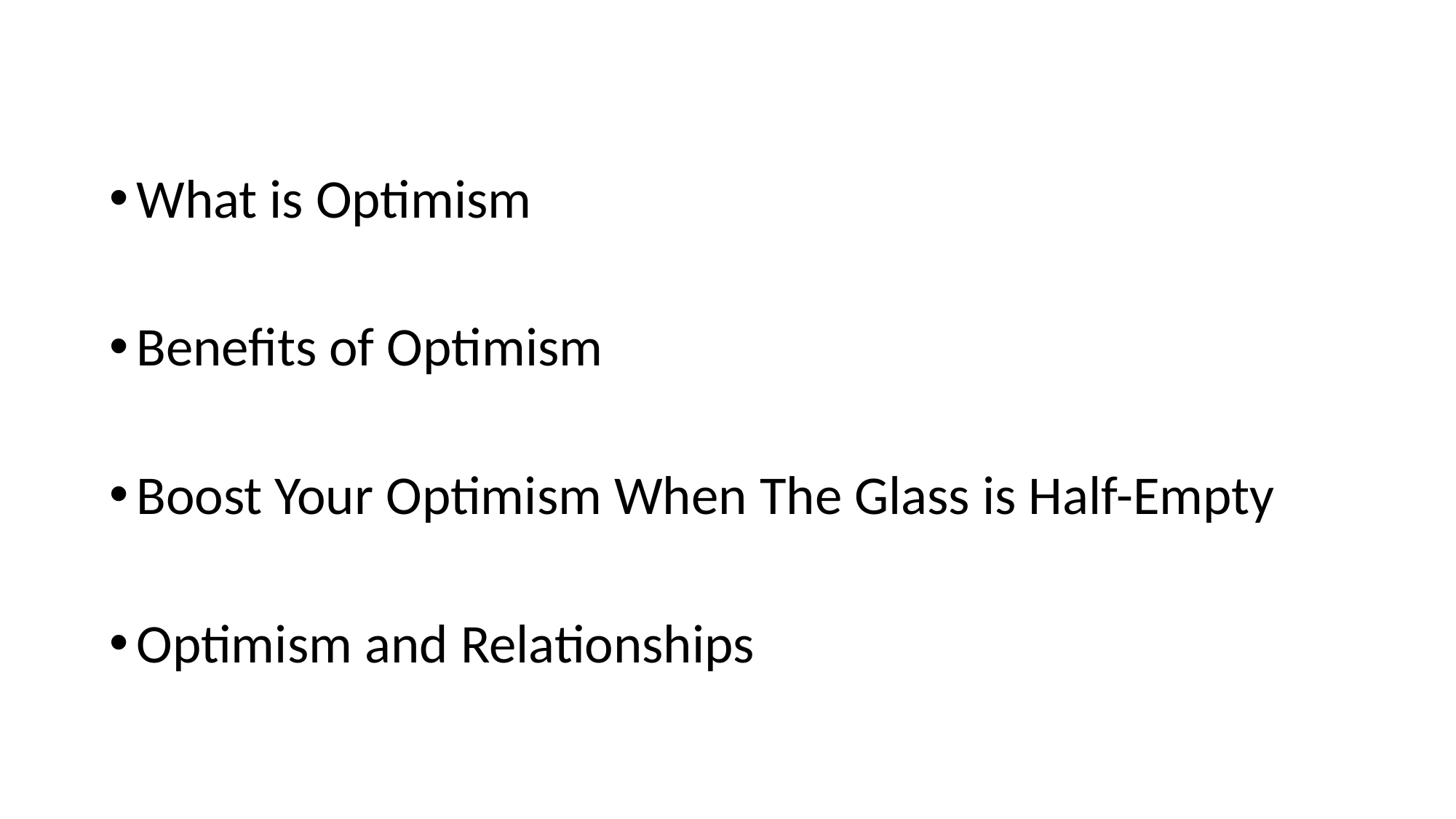

What is Optimism

Benefits of Optimism

Boost Your Optimism When The Glass is Half-Empty

Optimism and Relationships